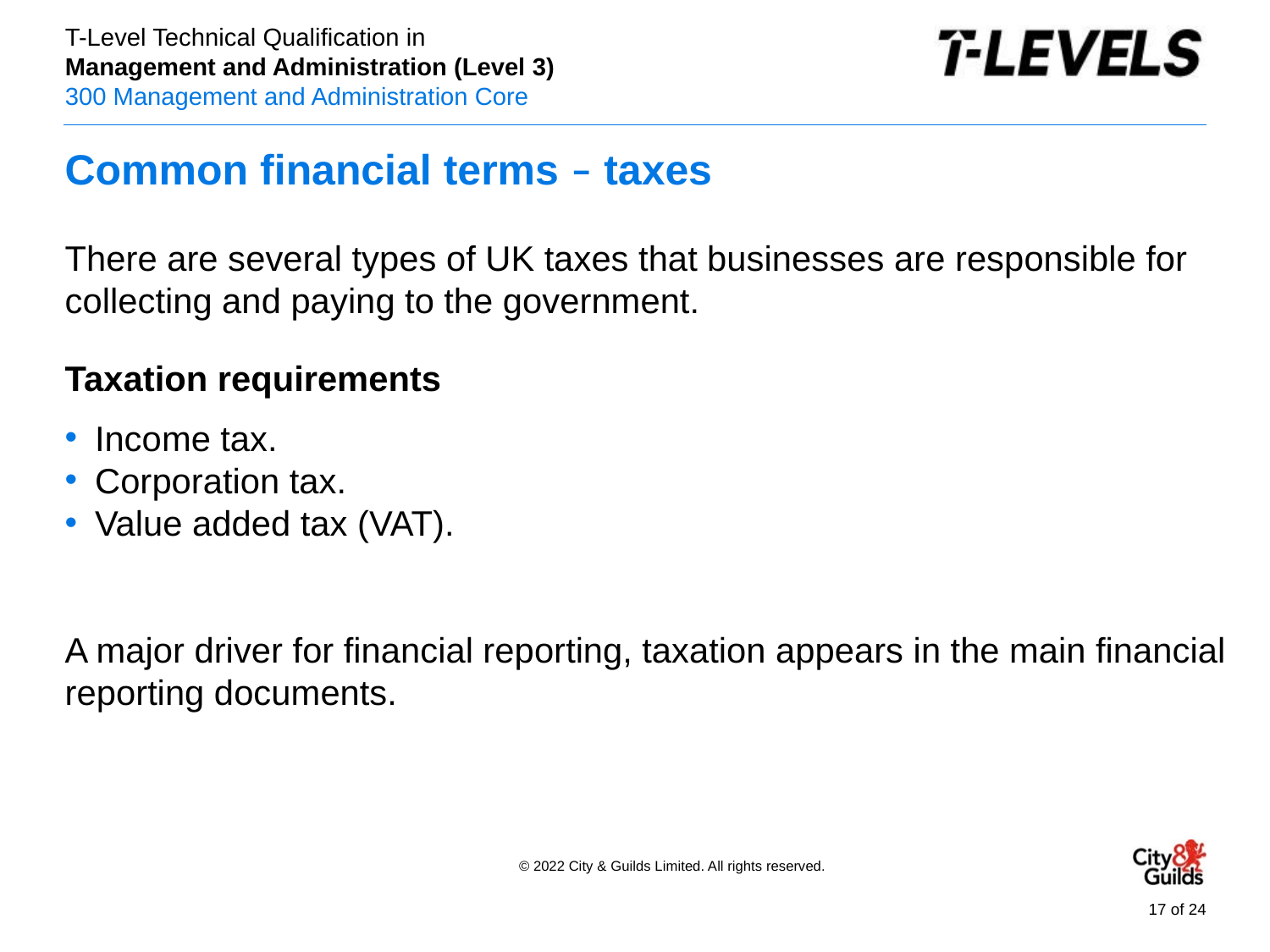

# Common financial terms – taxes
There are several types of UK taxes that businesses are responsible for collecting and paying to the government.
Taxation requirements
Income tax.
Corporation tax.
Value added tax (VAT).

A major driver for financial reporting, taxation appears in the main financial reporting documents.